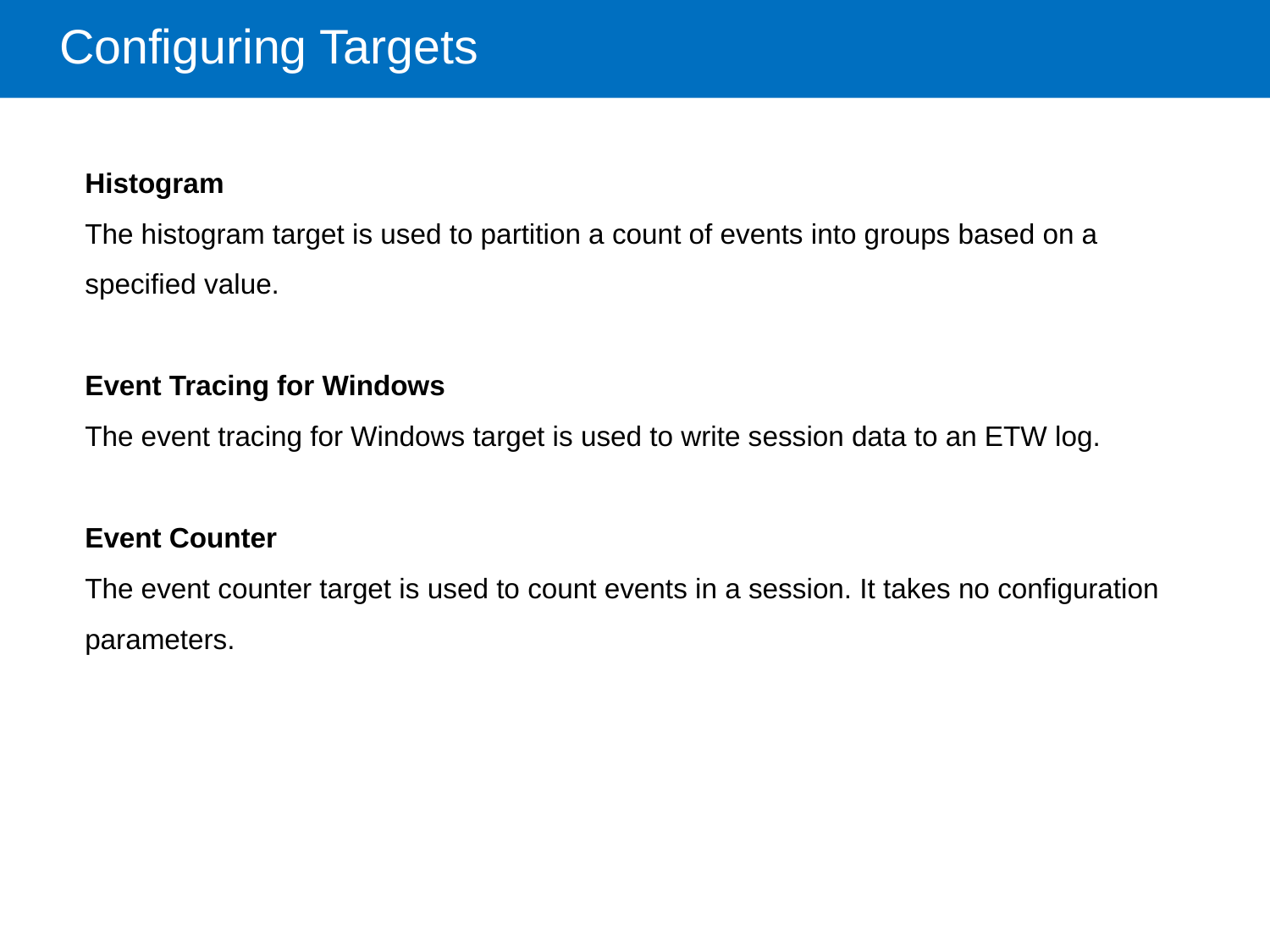

# Configuring Targets
Histogram
The histogram target is used to partition a count of events into groups based on a specified value.

Event Tracing for Windows
The event tracing for Windows target is used to write session data to an ETW log.

Event Counter
The event counter target is used to count events in a session. It takes no configuration parameters.